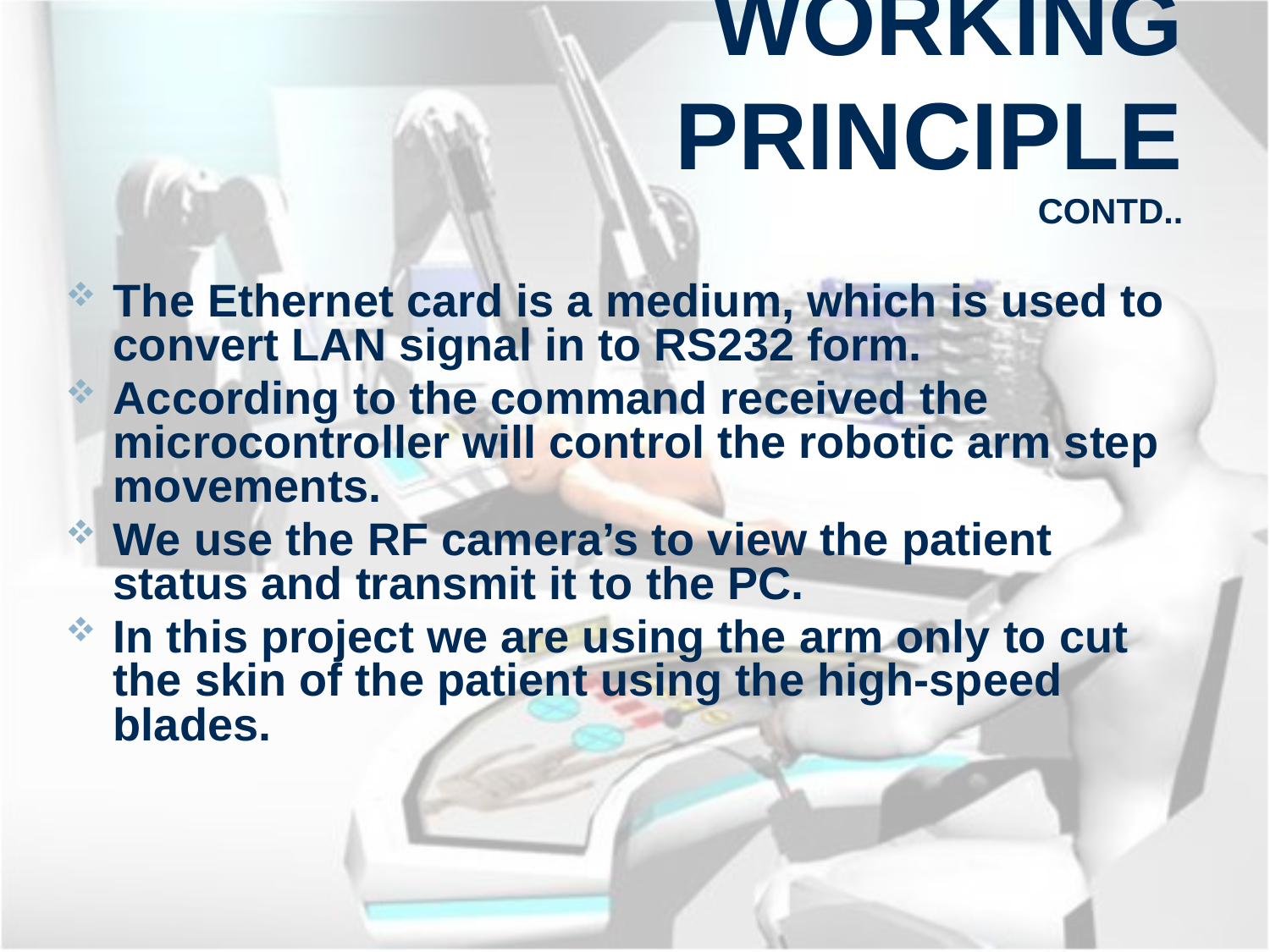

# WORKING PRINCIPLE contd..

The Ethernet card is a medium, which is used to convert LAN signal in to RS232 form.
According to the command received the microcontroller will control the robotic arm step movements.
We use the RF camera’s to view the patient status and transmit it to the PC.
In this project we are using the arm only to cut the skin of the patient using the high-speed blades.